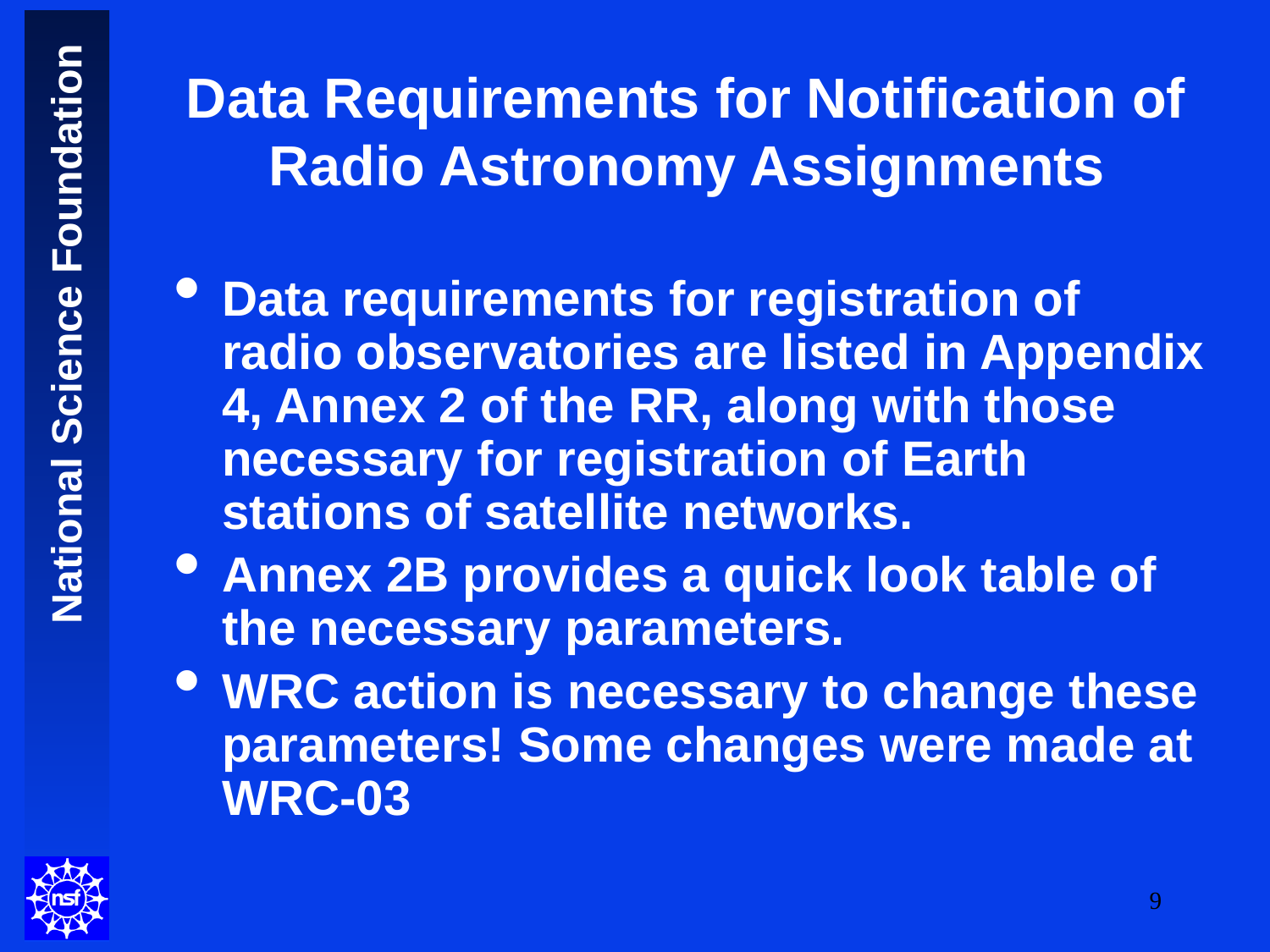

# Data Requirements for Notification of Radio Astronomy Assignments
Data requirements for registration of radio observatories are listed in Appendix 4, Annex 2 of the RR, along with those necessary for registration of Earth stations of satellite networks.
Annex 2B provides a quick look table of the necessary parameters.
WRC action is necessary to change these parameters! Some changes were made at WRC-03
9